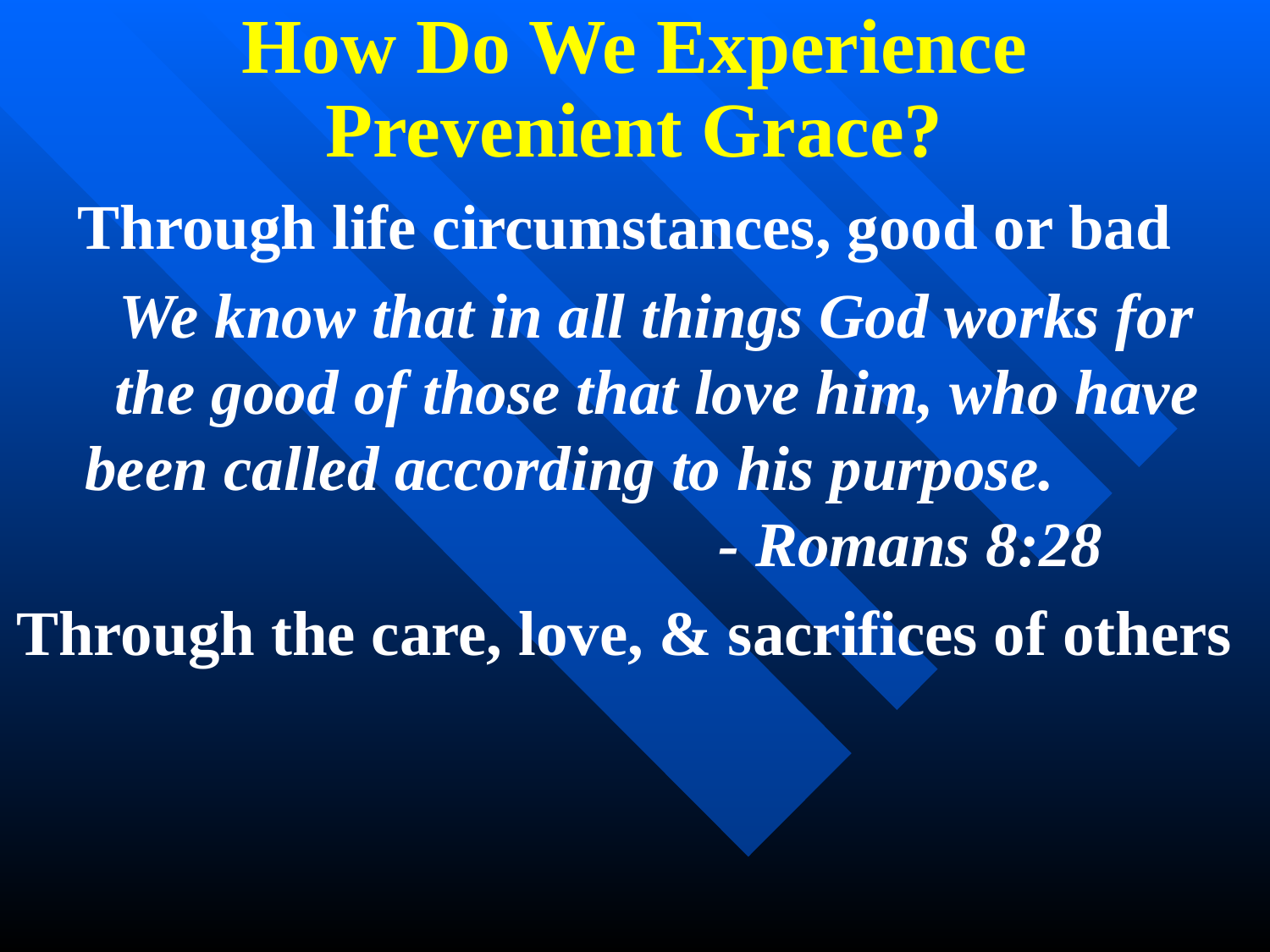

How Do We Experience
Prevenient Grace?
Through life circumstances, good or bad
	We know that in all things God works for the good of those that love him, who have been called according to his purpose.						- Romans 8:28
Through the care, love, & sacrifices of others